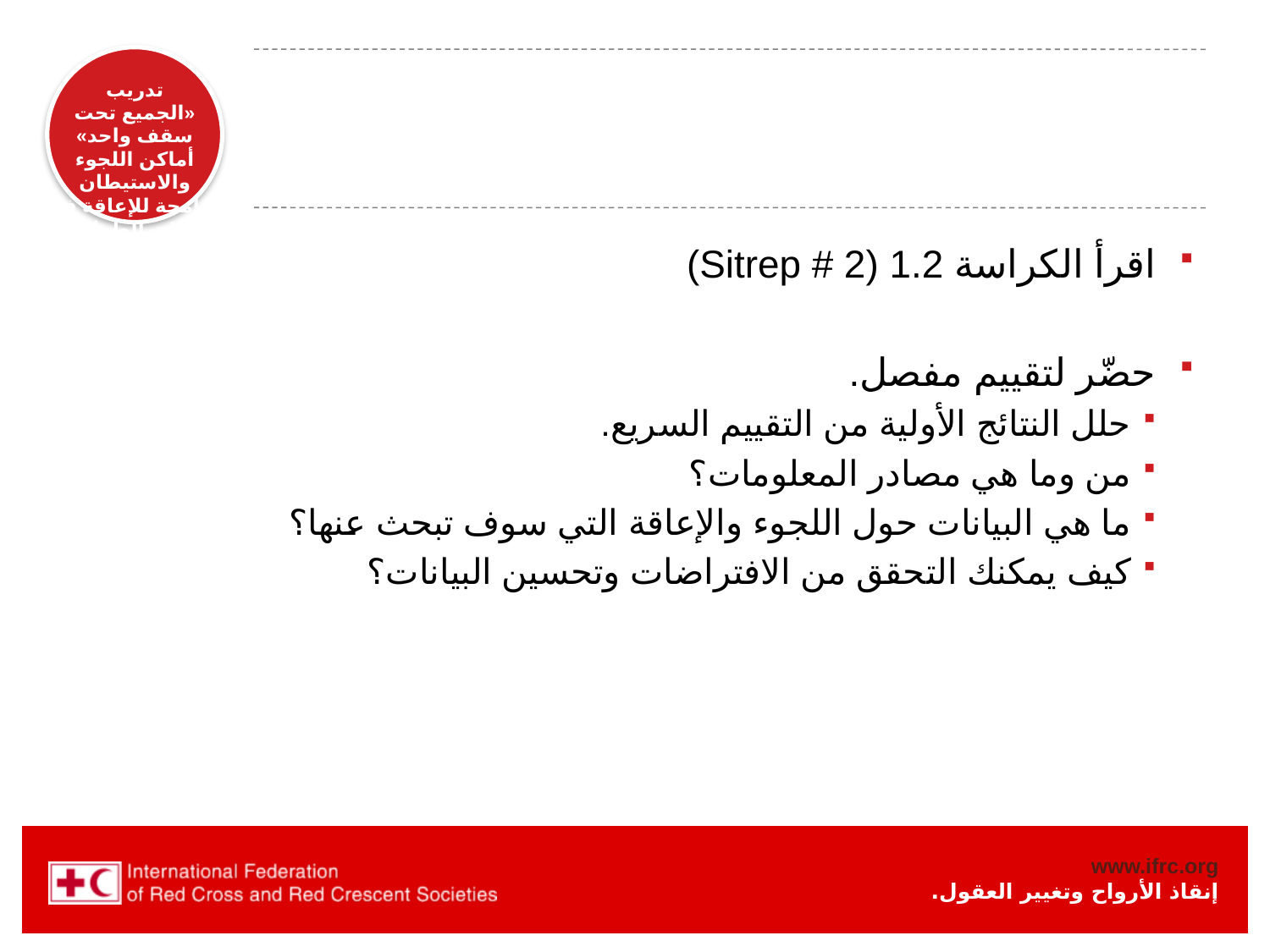

#
اقرأ الكراسة 1.2 (Sitrep # 2)

حضّر لتقييم مفصل.
حلل النتائج الأولية من التقييم السريع.
من وما هي مصادر المعلومات؟
ما هي البيانات حول اللجوء والإعاقة التي سوف تبحث عنها؟
كیف یمكنك التحقق من الافتراضات وتحسین البيانات؟